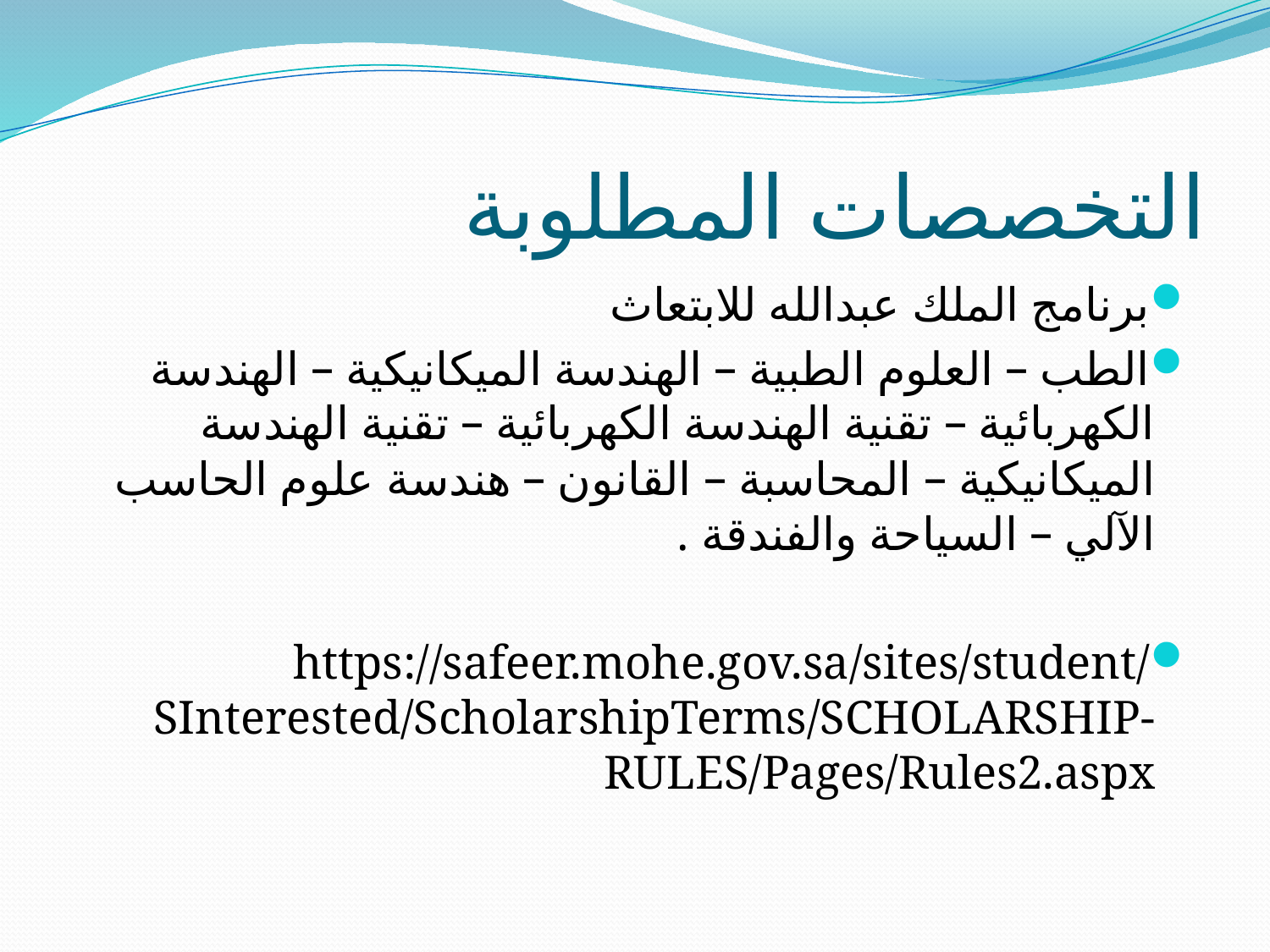

# التخصصات المطلوبة
برنامج الملك عبدالله للابتعاث
الطب – العلوم الطبية – الهندسة الميكانيكية – الهندسة الكهربائية – تقنية الهندسة الكهربائية – تقنية الهندسة الميكانيكية – المحاسبة – القانون – هندسة علوم الحاسب الآلي – السياحة والفندقة .

https://safeer.mohe.gov.sa/sites/student/SInterested/ScholarshipTerms/SCHOLARSHIP-RULES/Pages/Rules2.aspx